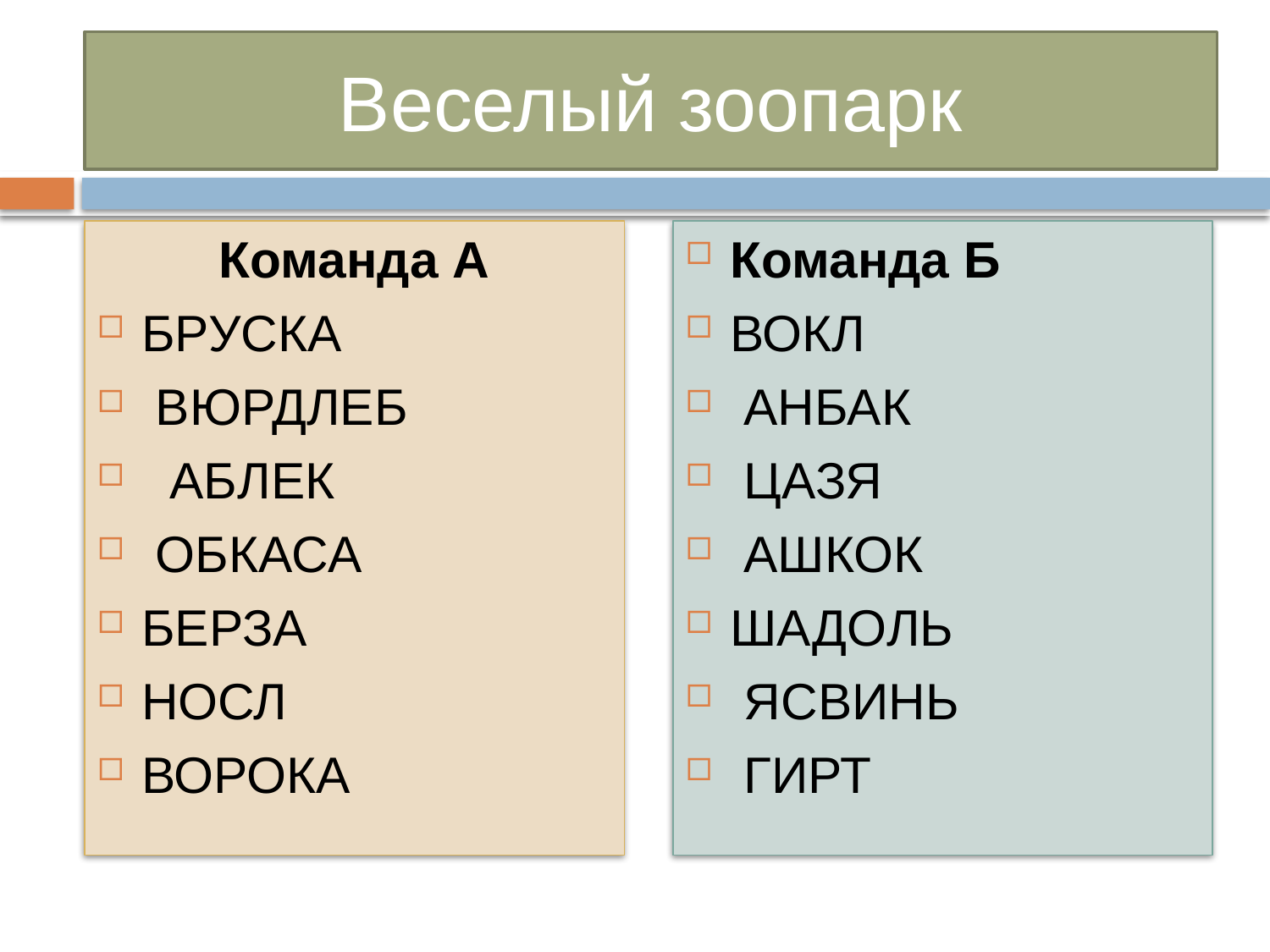

# Веселый зоопарк
Команда А
БРУСКА
 ВЮРДЛЕБ
  АБЛЕК
 ОБКАСА
БЕРЗА
НОСЛ
ВОРОКА
Команда Б
ВОКЛ
 АНБАК
 ЦАЗЯ
 АШКОК
ШАДОЛЬ
 ЯСВИНЬ
 ГИРТ